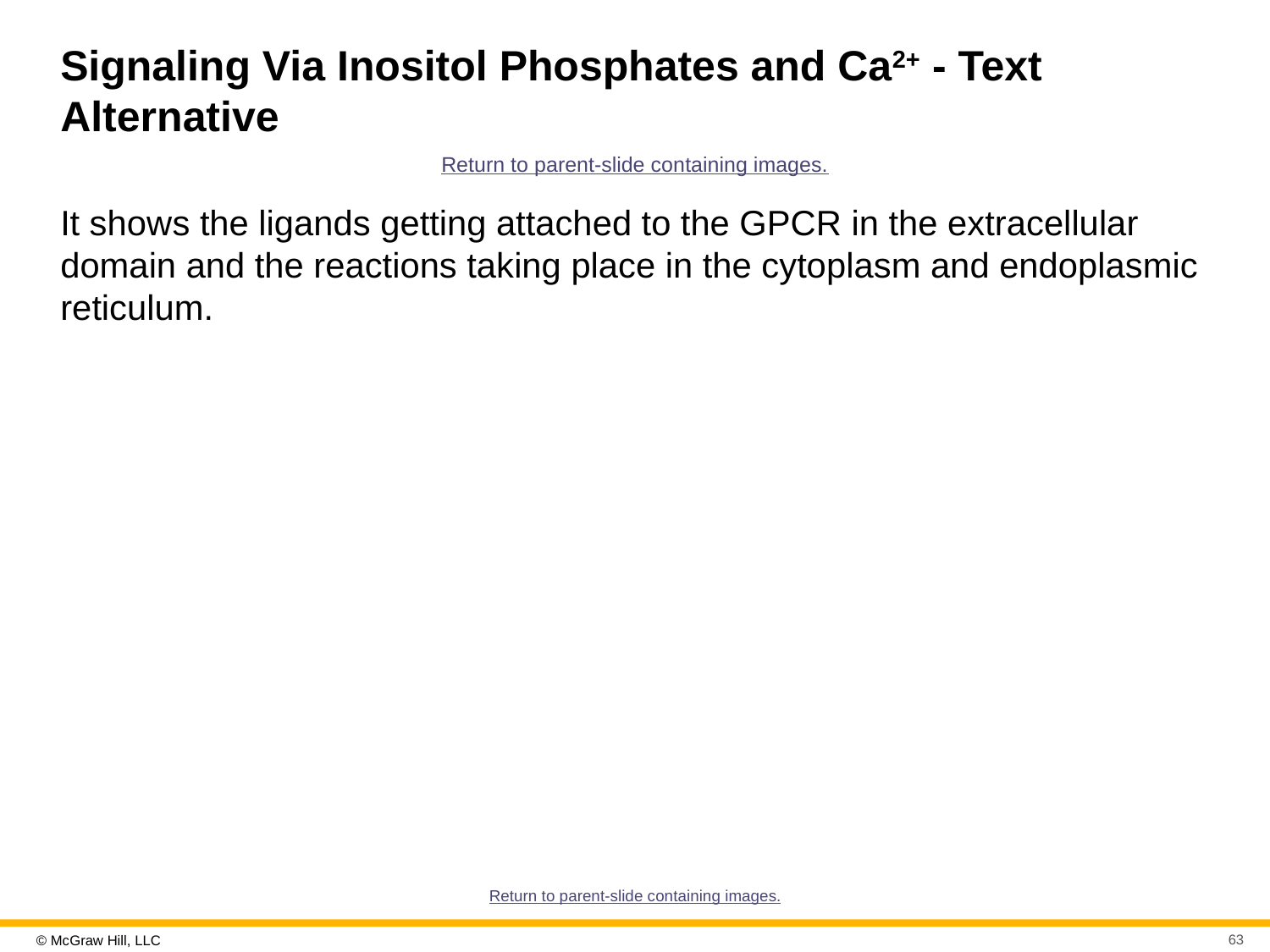

# Signaling Via Inositol Phosphates and Ca2+ - Text Alternative
Return to parent-slide containing images.
It shows the ligands getting attached to the GPCR in the extracellular domain and the reactions taking place in the cytoplasm and endoplasmic reticulum.
Return to parent-slide containing images.
63